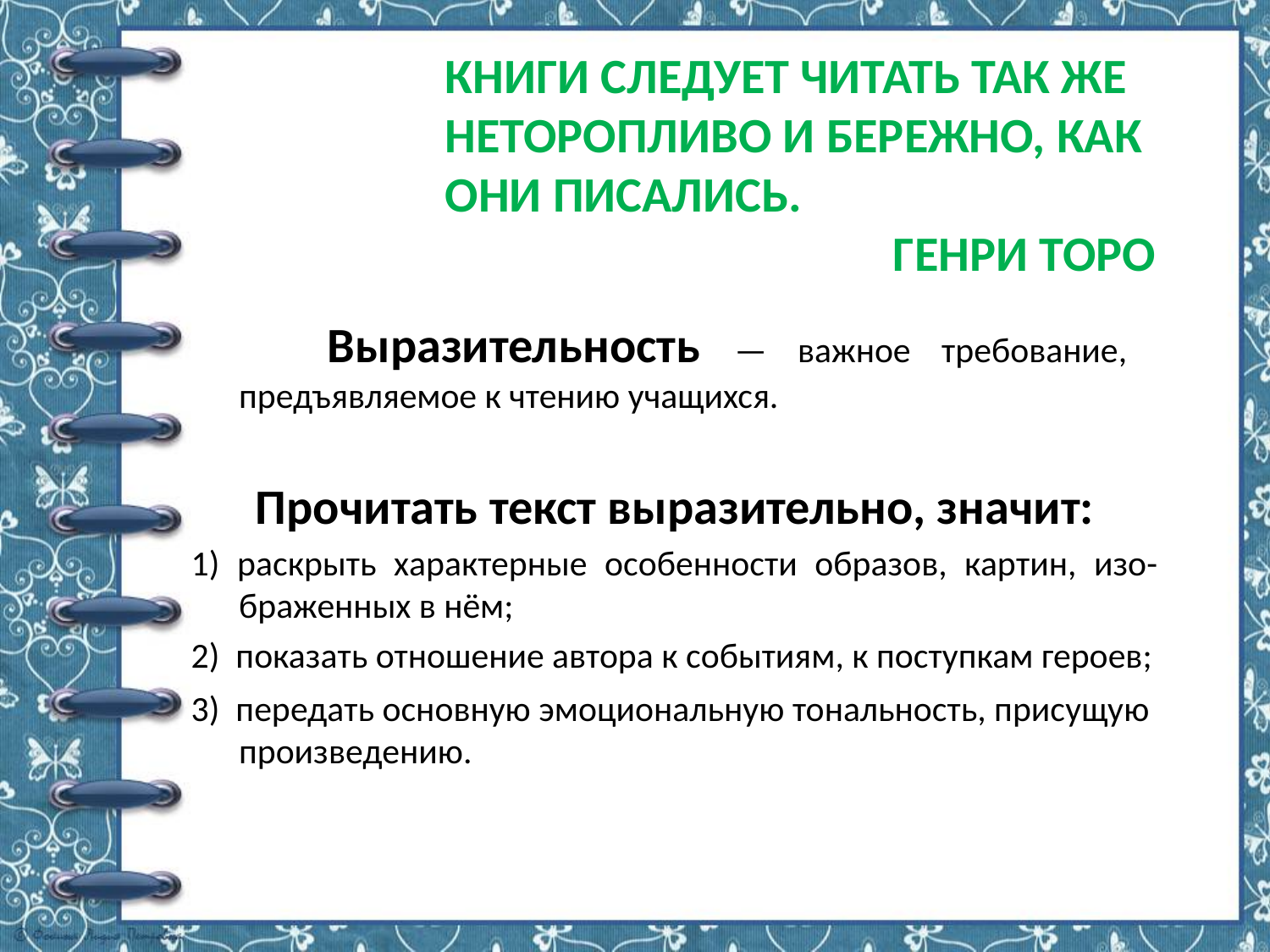

# Книги следует читать так же 			неторопливо и бережно, как 			они писались. Генри Торо
    Выразительность — важное требование,  предъявляемое к чтению учащихся.

Прочитать текст выразительно, значит:
1) раскрыть характерные особенности образов, картин, изо- браженных в нём;
2)  показать отношение автора к событиям, к поступкам героев;
3)  передать основную эмоциональную тональность, присущую произведению.